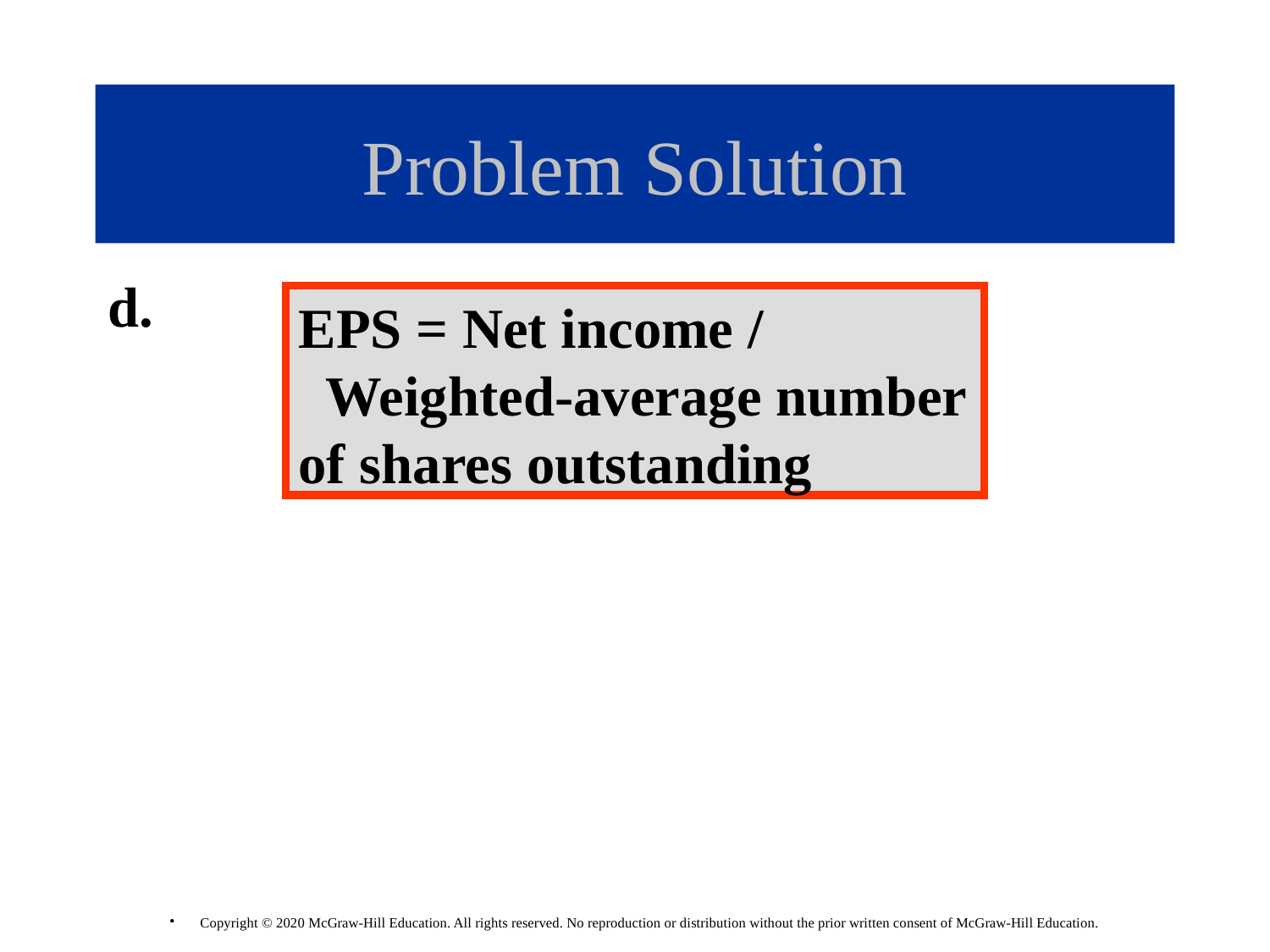

# Problem Solution
d.

EPS = Net income /                 Weighted-average number of shares outstanding